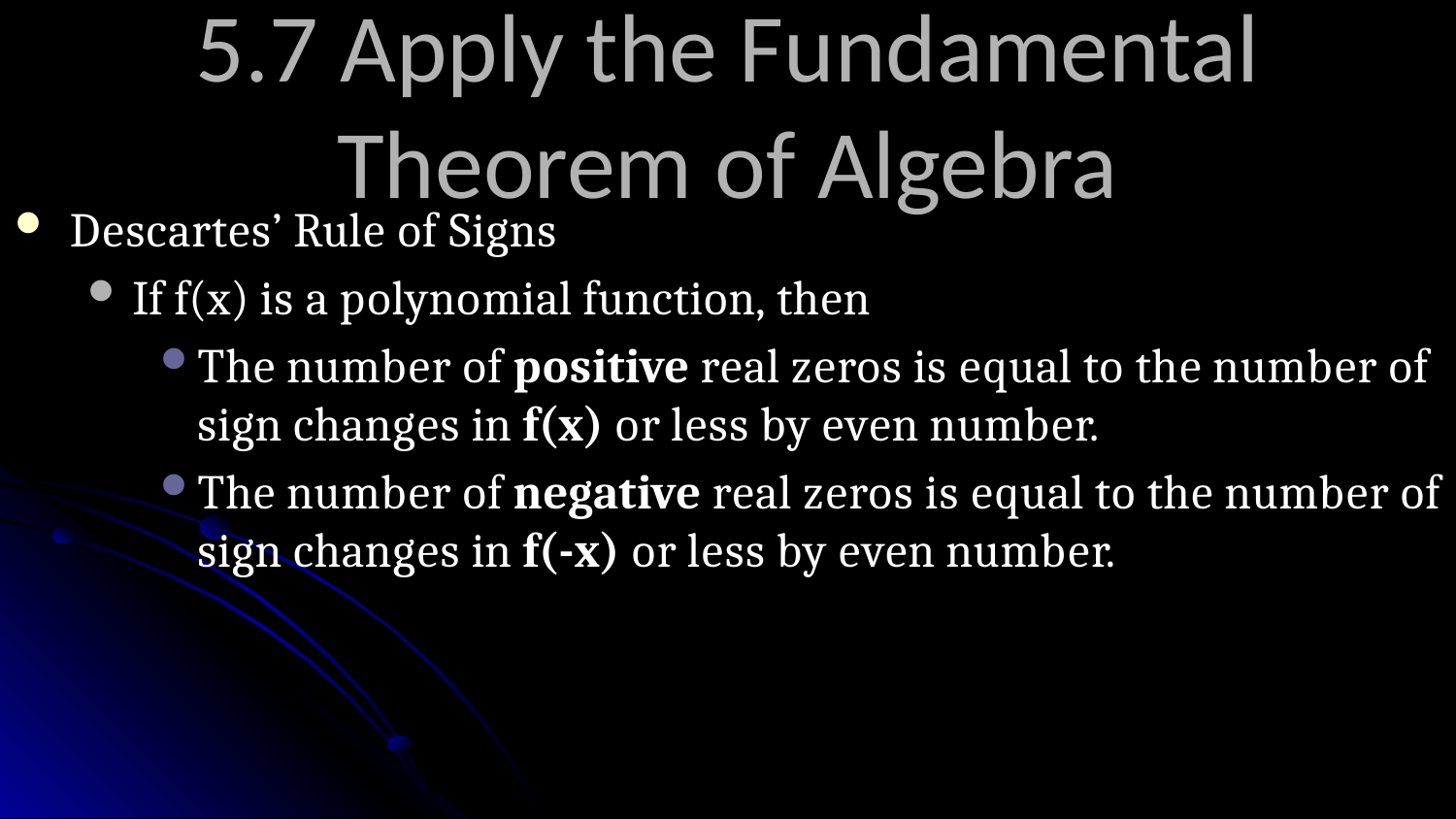

# 5.7 Apply the Fundamental Theorem of Algebra
Descartes’ Rule of Signs
If f(x) is a polynomial function, then
The number of positive real zeros is equal to the number of sign changes in f(x) or less by even number.
The number of negative real zeros is equal to the number of sign changes in f(-x) or less by even number.